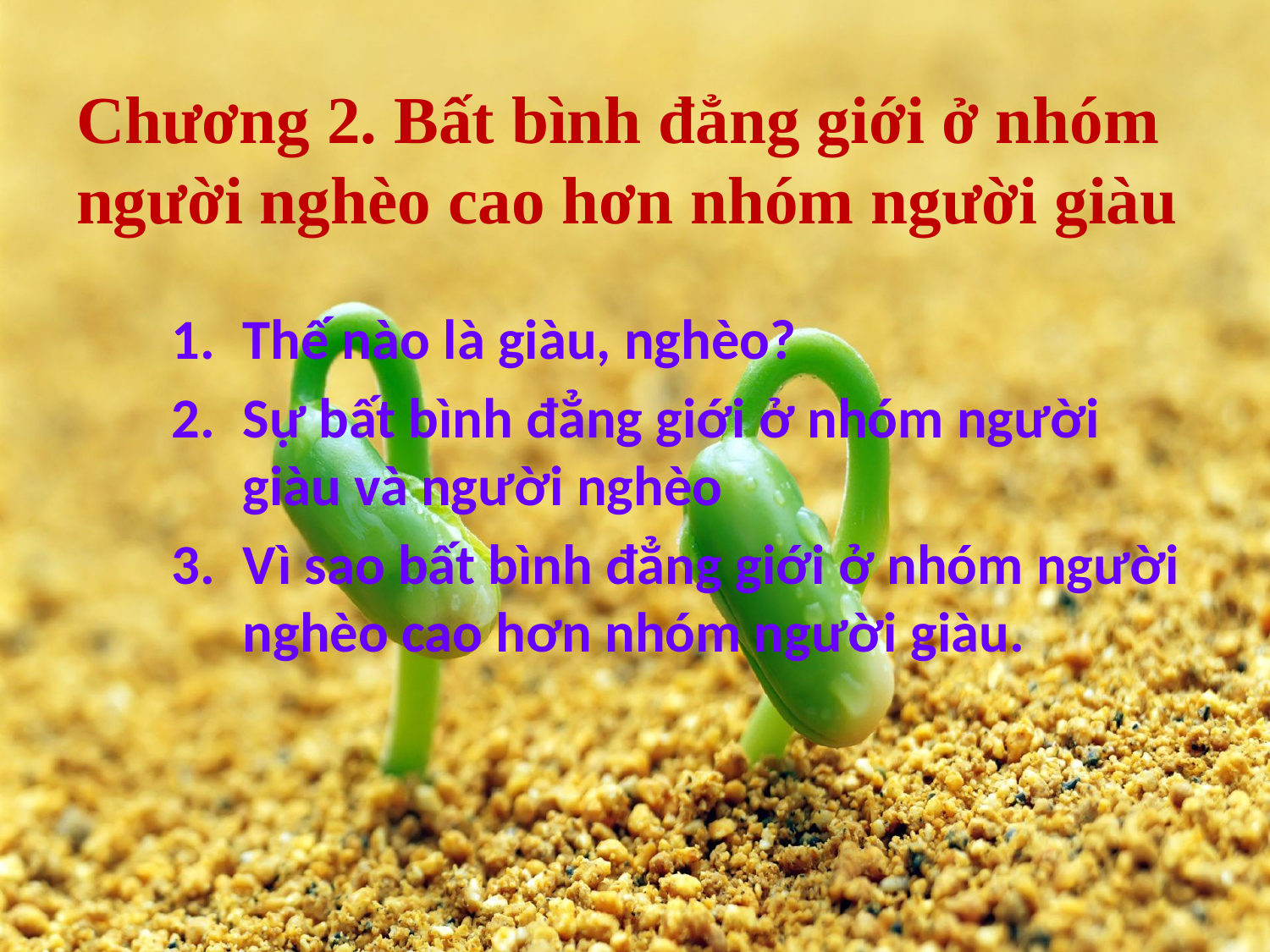

# Chương 2. Bất bình đẳng giới ở nhóm người nghèo cao hơn nhóm người giàu
Thế nào là giàu, nghèo?
Sự bất bình đẳng giới ở nhóm người giàu và người nghèo
Vì sao bất bình đẳng giới ở nhóm người nghèo cao hơn nhóm người giàu.